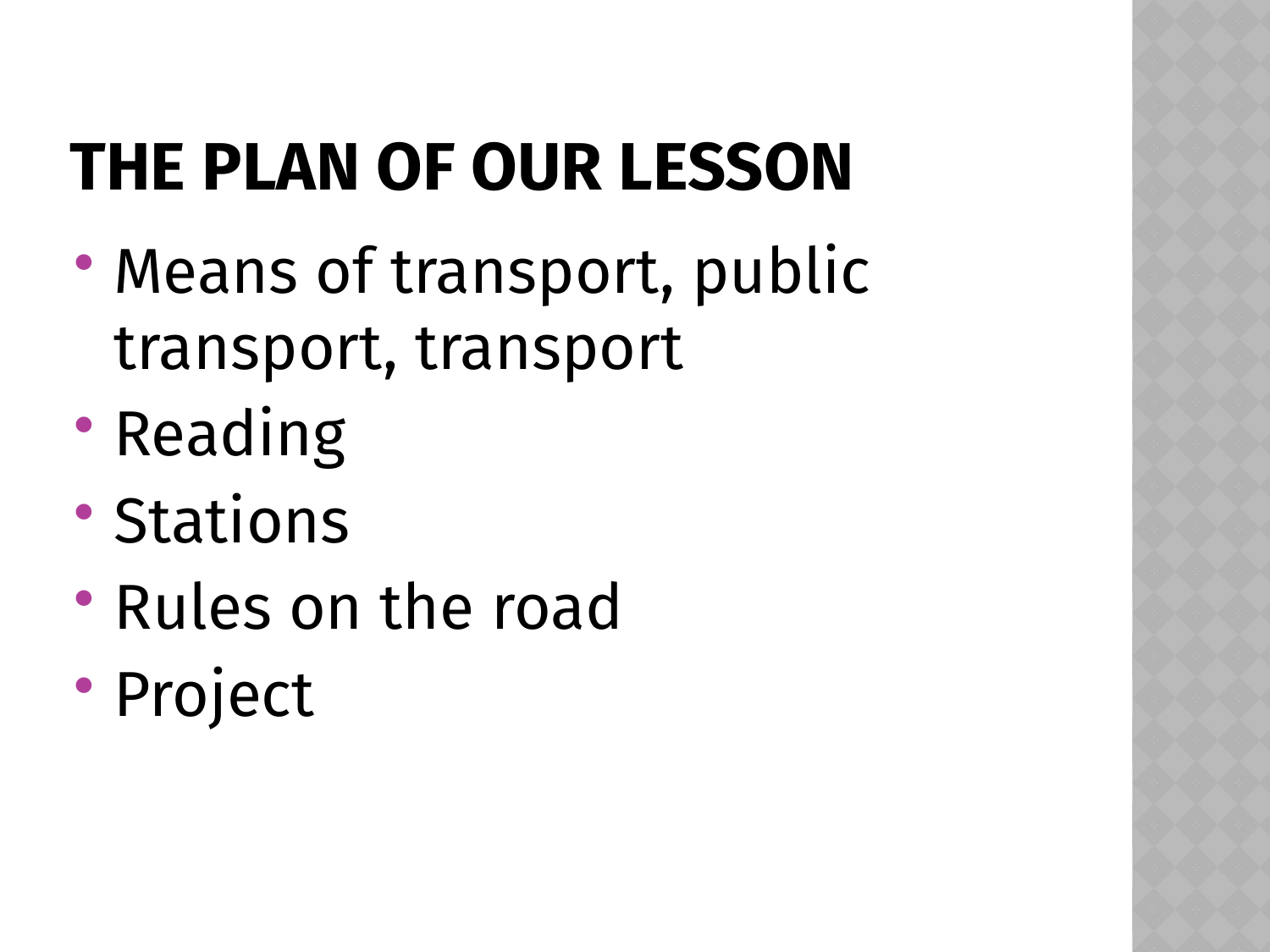

# The plan of our lesson
Means of transport, public transport, transport
Reading
Stations
Rules on the road
Project